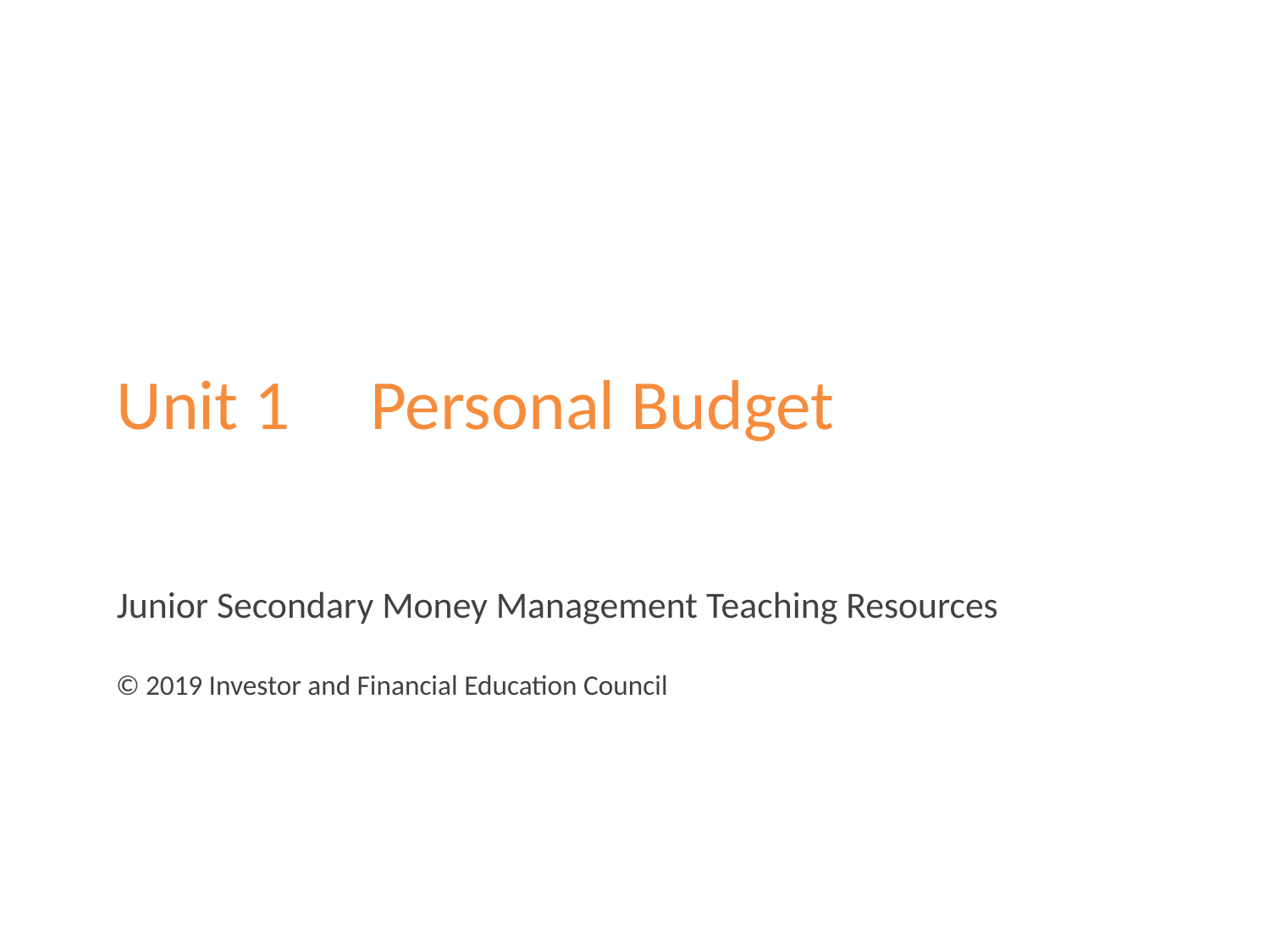

Unit 1	Personal Budget
Junior Secondary Money Management Teaching Resources
© 2019 Investor and Financial Education Council